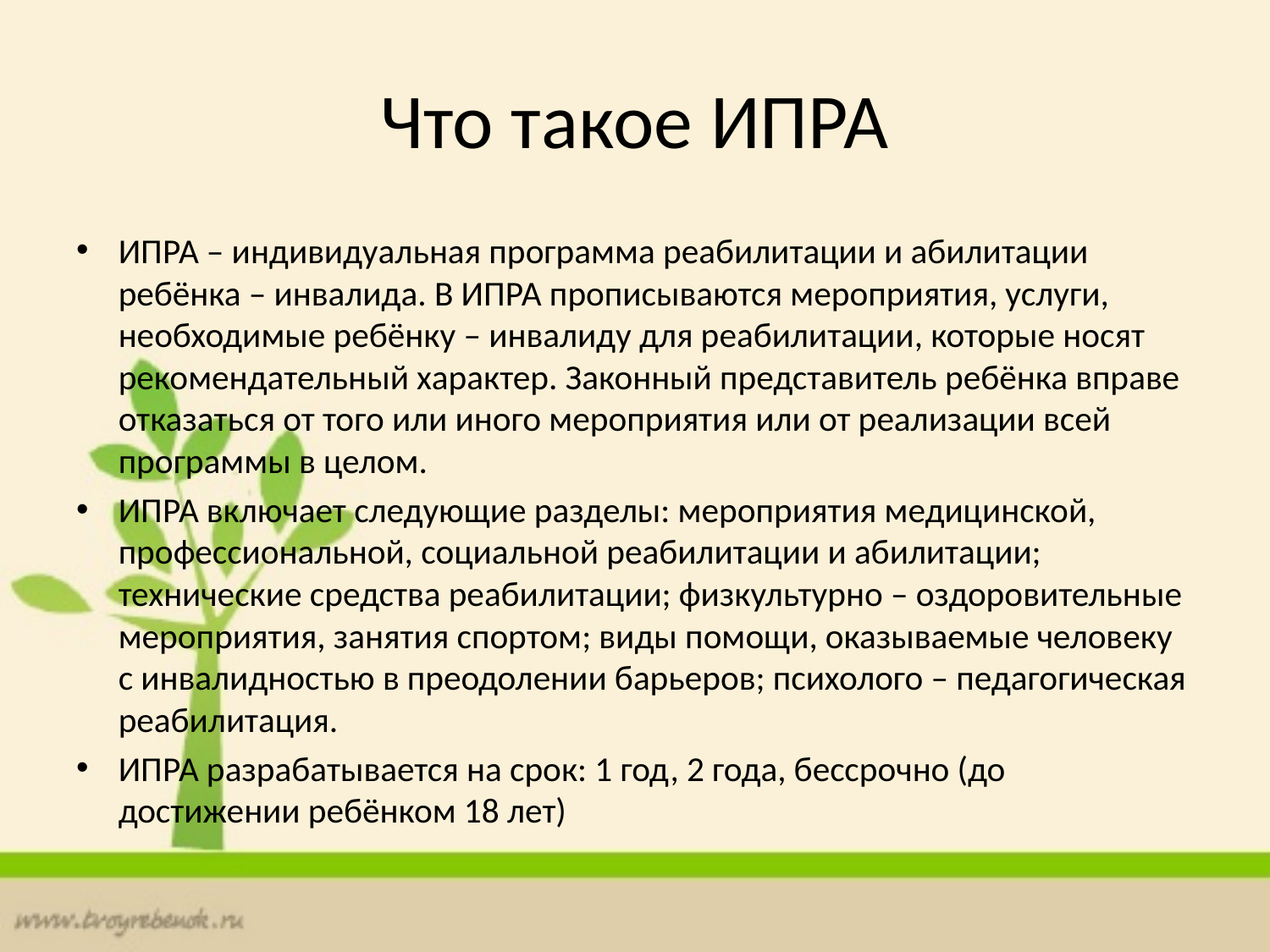

# Что такое ИПРА
ИПРА – индивидуальная программа реабилитации и абилитации ребёнка – инвалида. В ИПРА прописываются мероприятия, услуги, необходимые ребёнку – инвалиду для реабилитации, которые носят рекомендательный характер. Законный представитель ребёнка вправе отказаться от того или иного мероприятия или от реализации всей программы в целом.
ИПРА включает следующие разделы: мероприятия медицинской, профессиональной, социальной реабилитации и абилитации; технические средства реабилитации; физкультурно – оздоровительные мероприятия, занятия спортом; виды помощи, оказываемые человеку с инвалидностью в преодолении барьеров; психолого – педагогическая реабилитация.
ИПРА разрабатывается на срок: 1 год, 2 года, бессрочно (до достижении ребёнком 18 лет)